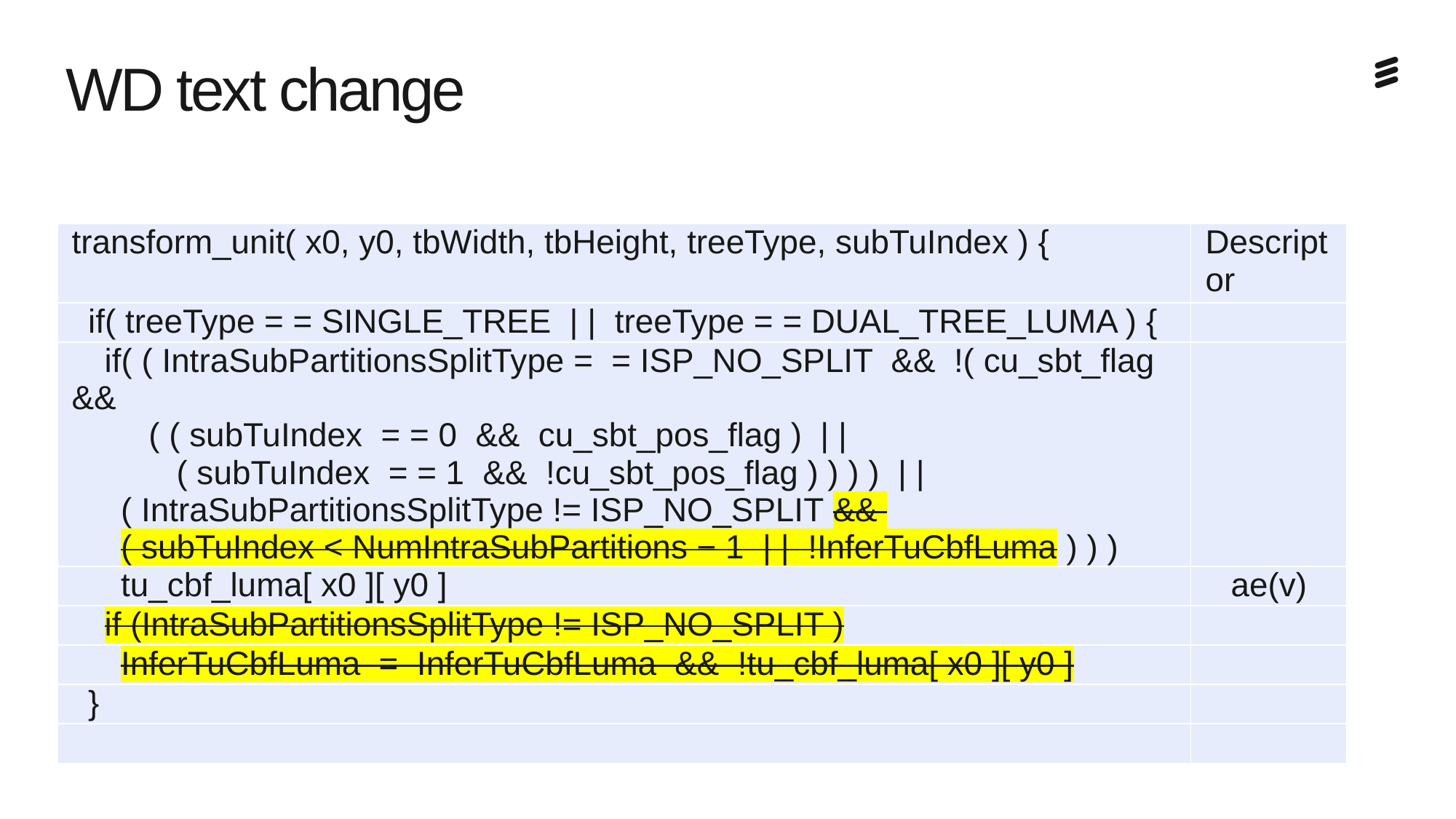

# WD text change
| transform\_unit( x0, y0, tbWidth, tbHeight, treeType, subTuIndex ) { | Descriptor |
| --- | --- |
| if( treeType = = SINGLE\_TREE | | treeType = = DUAL\_TREE\_LUMA ) { |  |
| if( ( IntraSubPartitionsSplitType =  = ISP\_NO\_SPLIT && !( cu\_sbt\_flag && ( ( subTuIndex  = = 0  &&  cu\_sbt\_pos\_flag )  | |  ( subTuIndex  = = 1  &&  !cu\_sbt\_pos\_flag ) ) ) )  | |  ( IntraSubPartitionsSplitType != ISP\_NO\_SPLIT && ( subTuIndex < NumIntraSubPartitions − 1 | | !InferTuCbfLuma ) ) ) |  |
| tu\_cbf\_luma[ x0 ][ y0 ] | ae(v) |
| if (IntraSubPartitionsSplitType != ISP\_NO\_SPLIT ) |  |
| InferTuCbfLuma = InferTuCbfLuma && !tu\_cbf\_luma[ x0 ][ y0 ] |  |
| } |  |
|  |  |